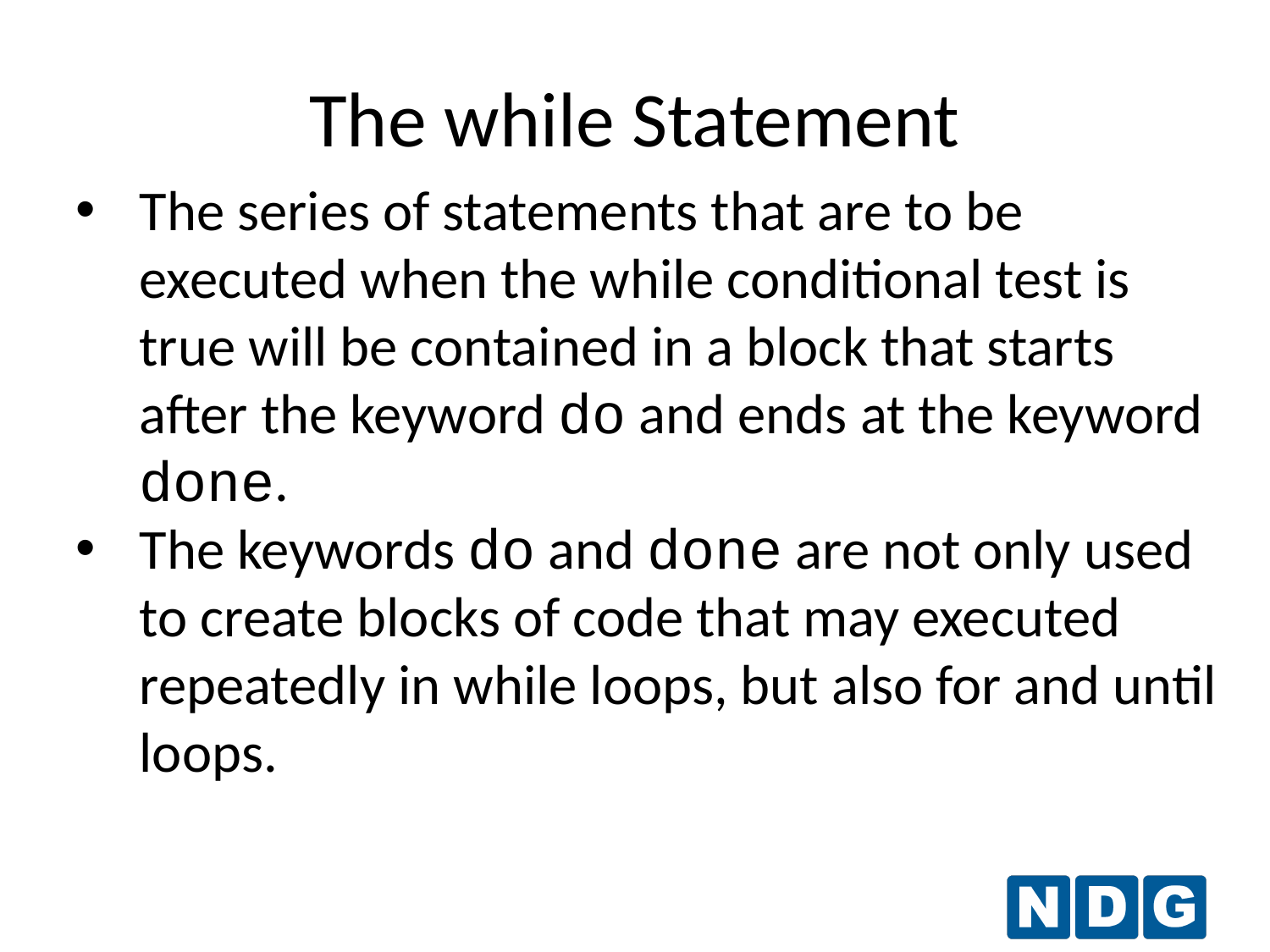

The while Statement
The series of statements that are to be executed when the while conditional test is true will be contained in a block that starts after the keyword do and ends at the keyword done.
The keywords do and done are not only used to create blocks of code that may executed repeatedly in while loops, but also for and until loops.